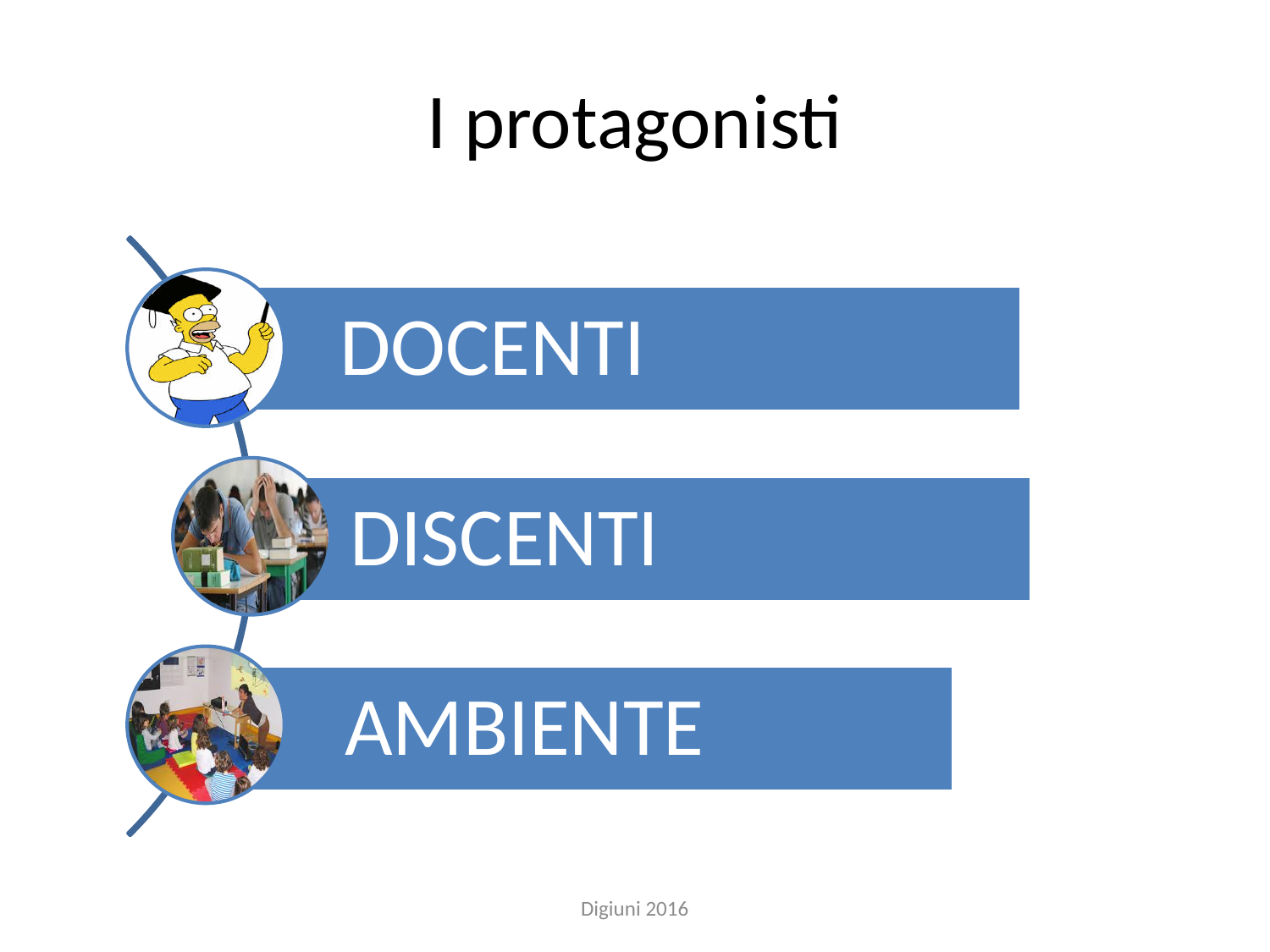

# I protagonisti
DOCENTI
DISCENTI
AMBIENTE
Digiuni 2016